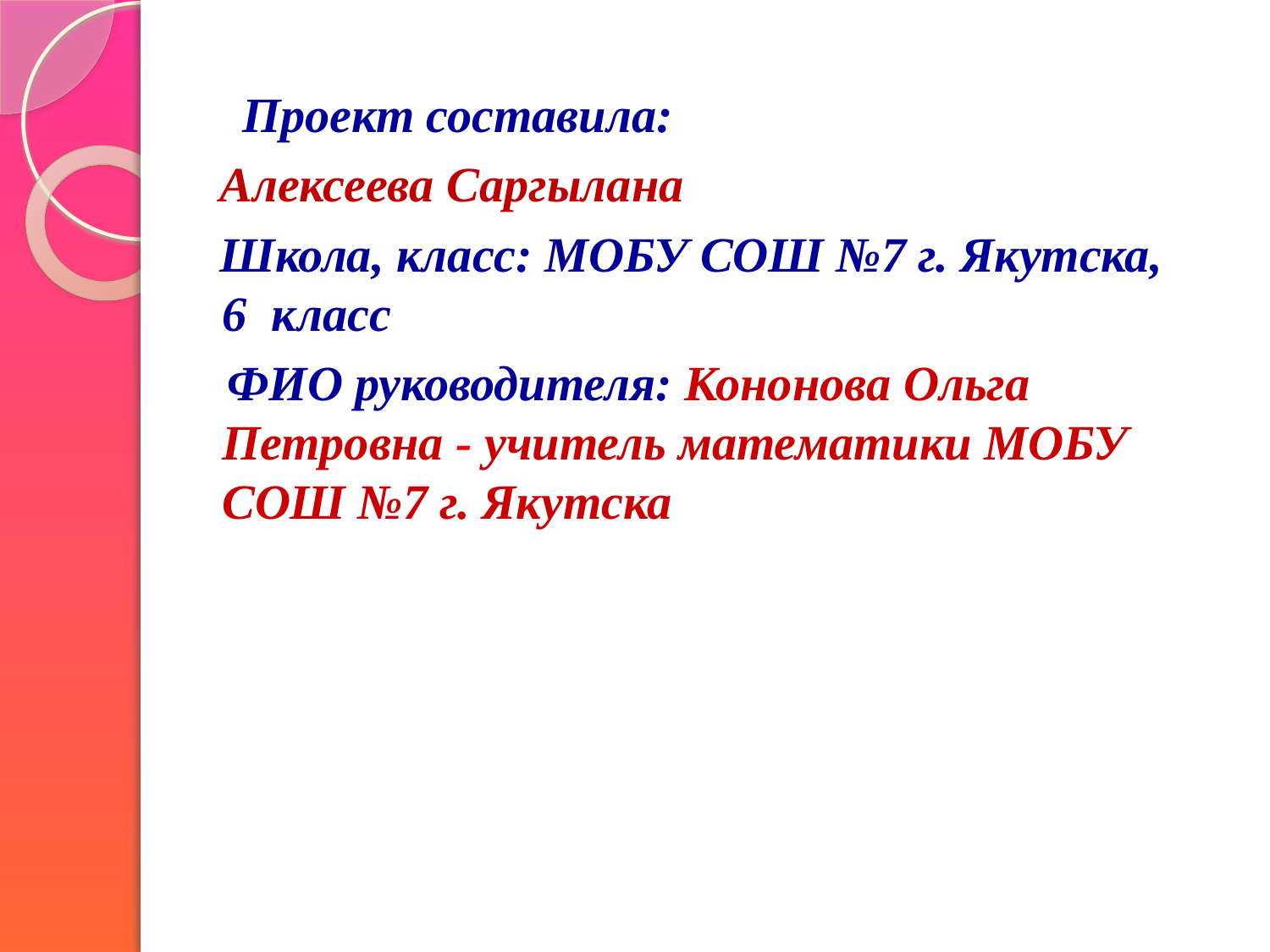

Проект составила:
   Алексеева Саргылана
   Школа, класс: МОБУ СОШ №7 г. Якутска, 6  класс
   ФИО руководителя: Кононова Ольга Петровна - учитель математики МОБУ СОШ №7 г. Якутска